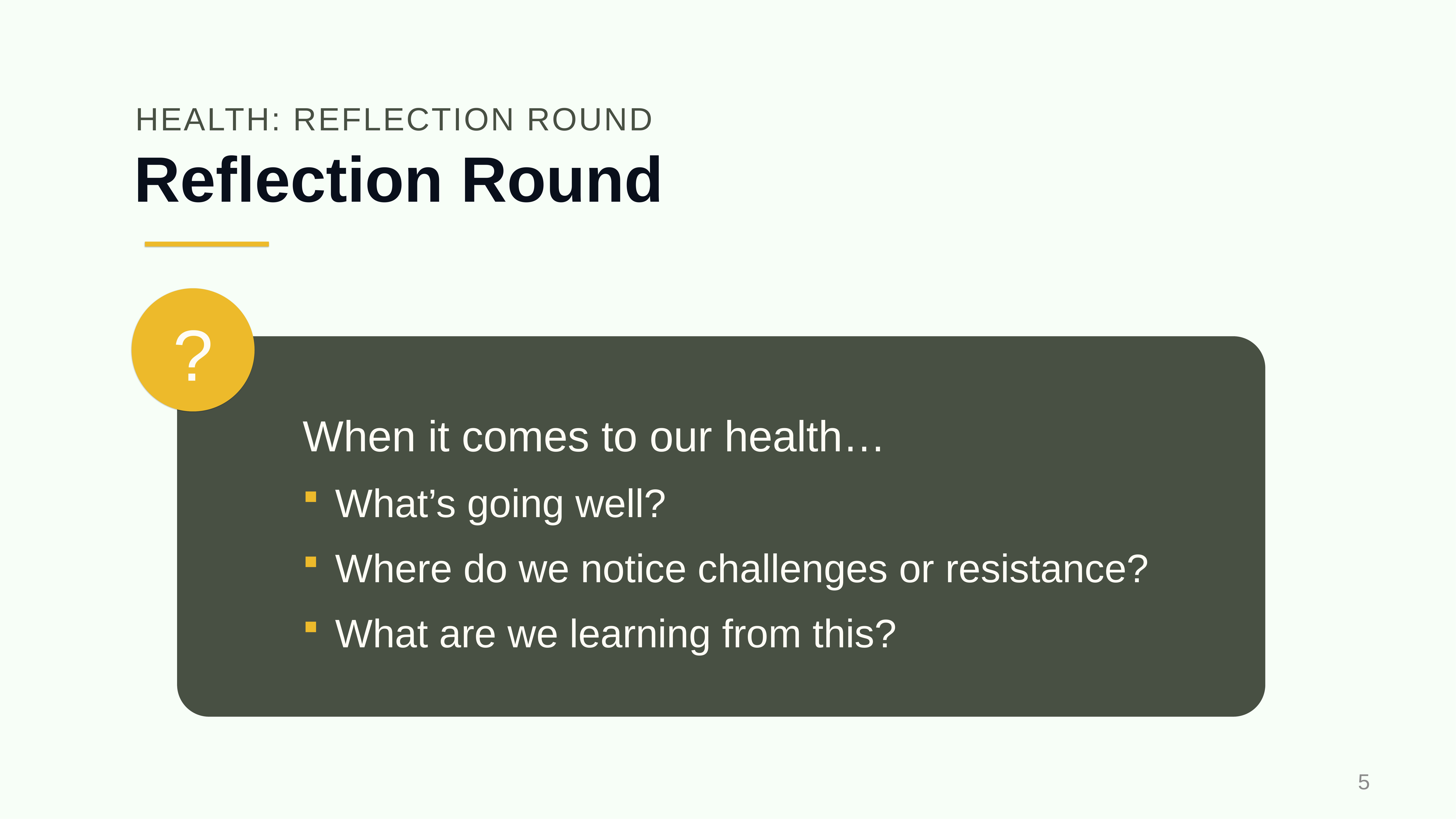

HEALTH: REFLECTION ROUND
# Reflection Round

?

When it comes to our health…
What’s going well?
Where do we notice challenges or resistance?
What are we learning from this?
5